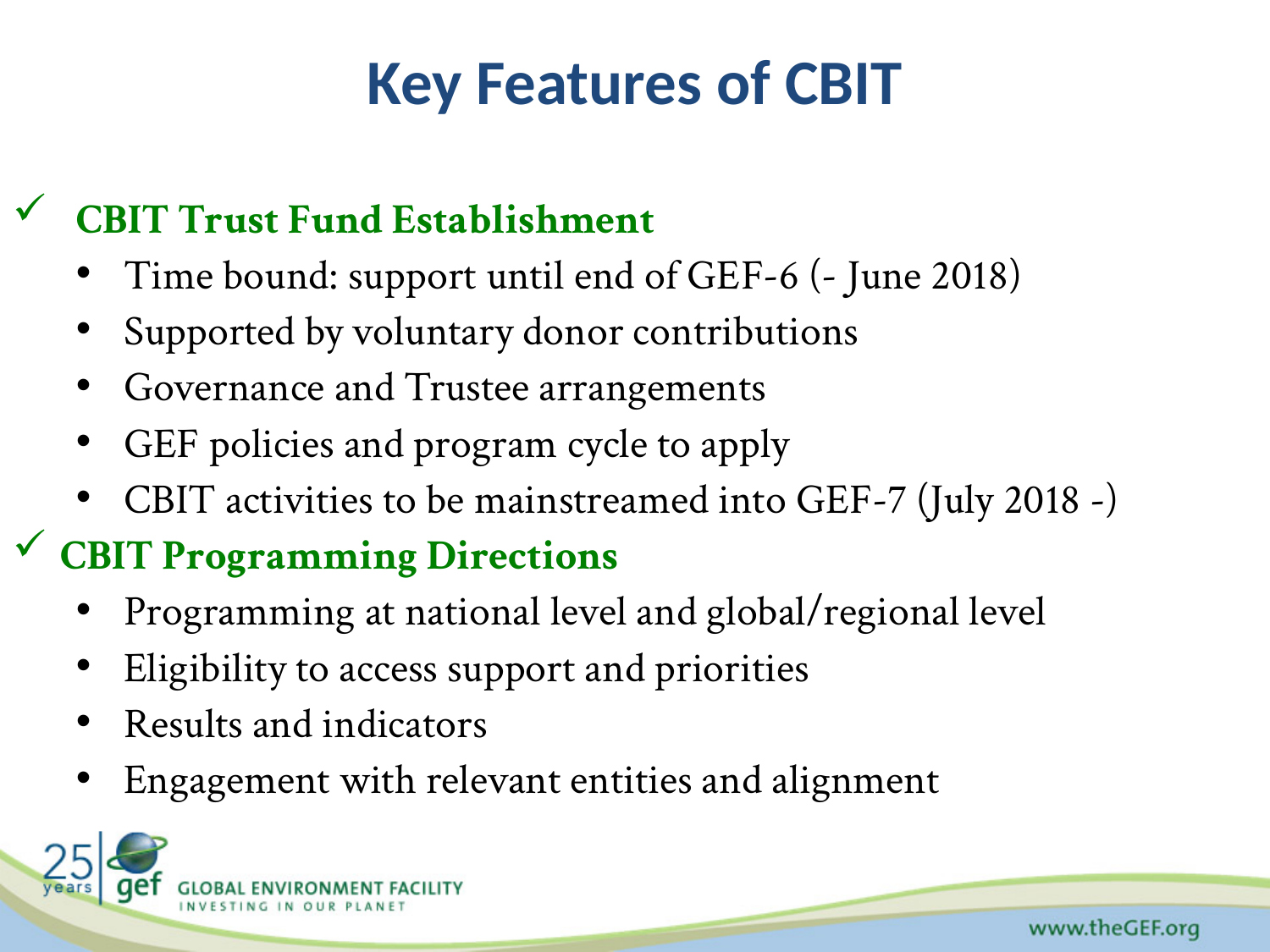

# Key Features of CBIT
CBIT Trust Fund Establishment
Time bound: support until end of GEF-6 (- June 2018)
Supported by voluntary donor contributions
Governance and Trustee arrangements
GEF policies and program cycle to apply
CBIT activities to be mainstreamed into GEF-7 (July 2018 -)
CBIT Programming Directions
Programming at national level and global/regional level
Eligibility to access support and priorities
Results and indicators
Engagement with relevant entities and alignment